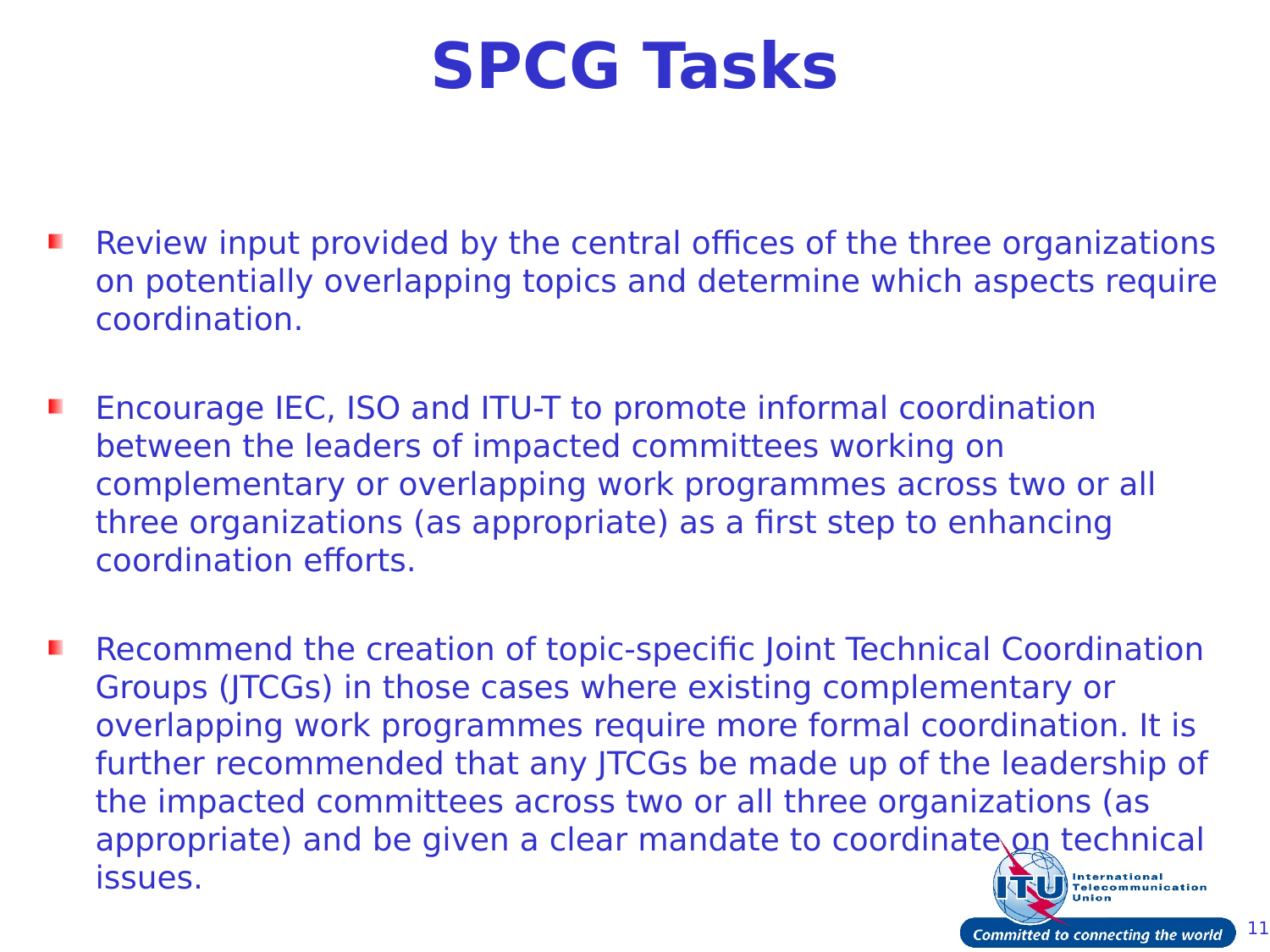

# SPCG Tasks
Review input provided by the central offices of the three organizations on potentially overlapping topics and determine which aspects require coordination.

Encourage IEC, ISO and ITU-T to promote informal coordination between the leaders of impacted committees working on complementary or overlapping work programmes across two or all three organizations (as appropriate) as a first step to enhancing coordination efforts.

Recommend the creation of topic-specific Joint Technical Coordination Groups (JTCGs) in those cases where existing complementary or overlapping work programmes require more formal coordination. It is further recommended that any JTCGs be made up of the leadership of the impacted committees across two or all three organizations (as appropriate) and be given a clear mandate to coordinate on technical issues.
11